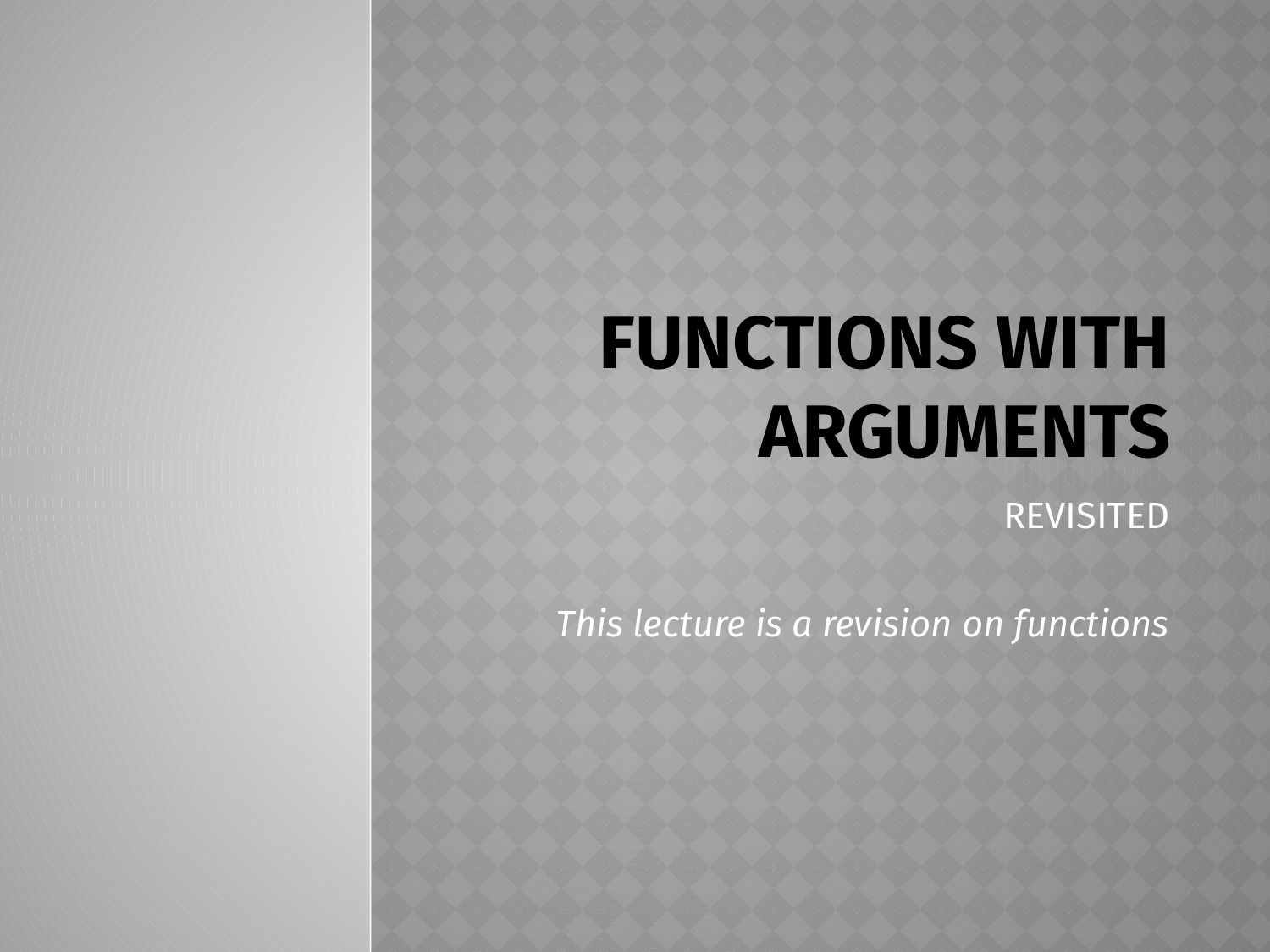

# FUNCTIONS WITH ARGUMENTS
REVISITED

This lecture is a revision on functions